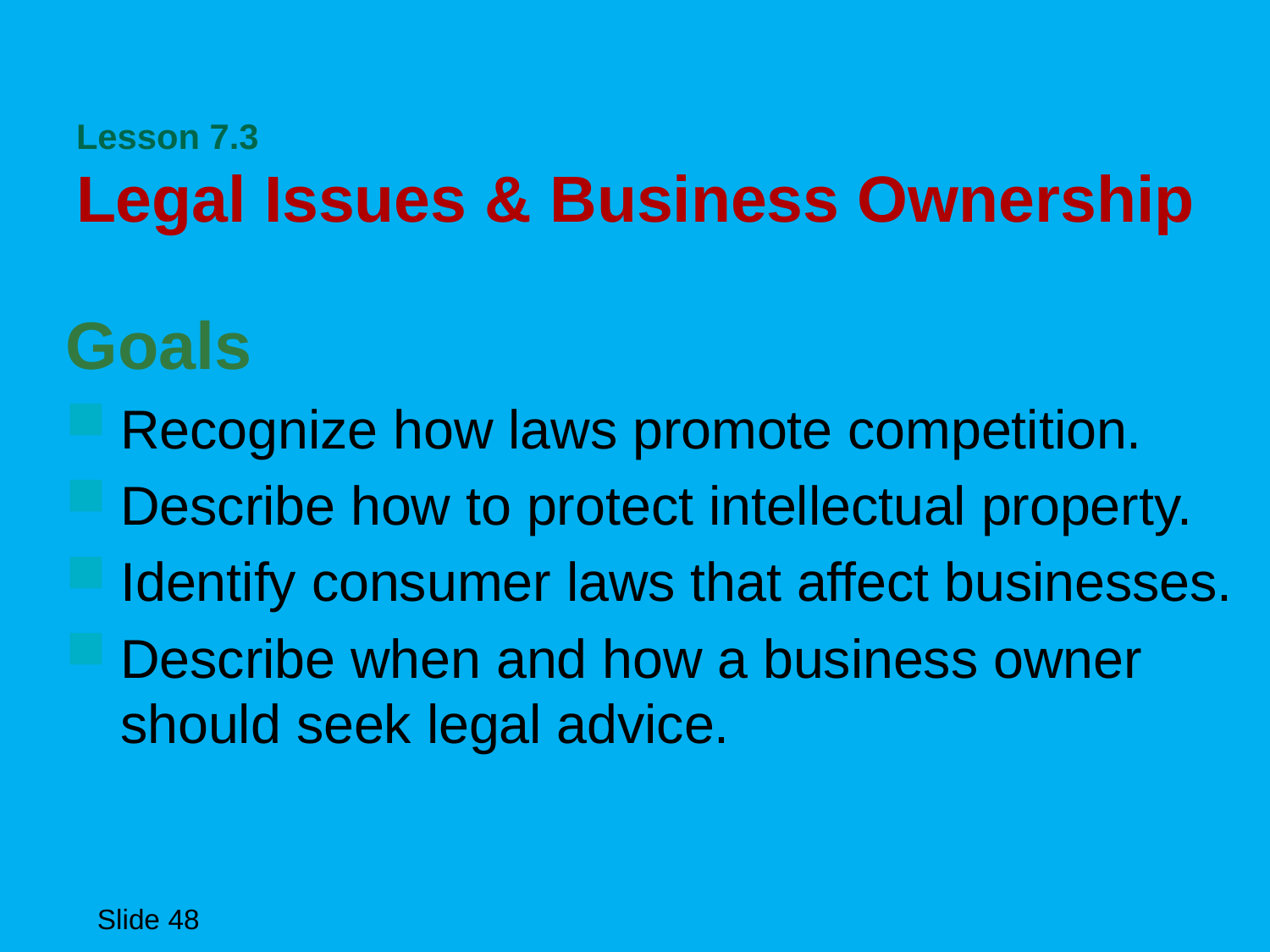

# Lesson 7.3 Legal Issues & Business Ownership
Goals
Recognize how laws promote competition.
Describe how to protect intellectual property.
Identify consumer laws that affect businesses.
Describe when and how a business owner should seek legal advice.
Chapter 7
Slide 48